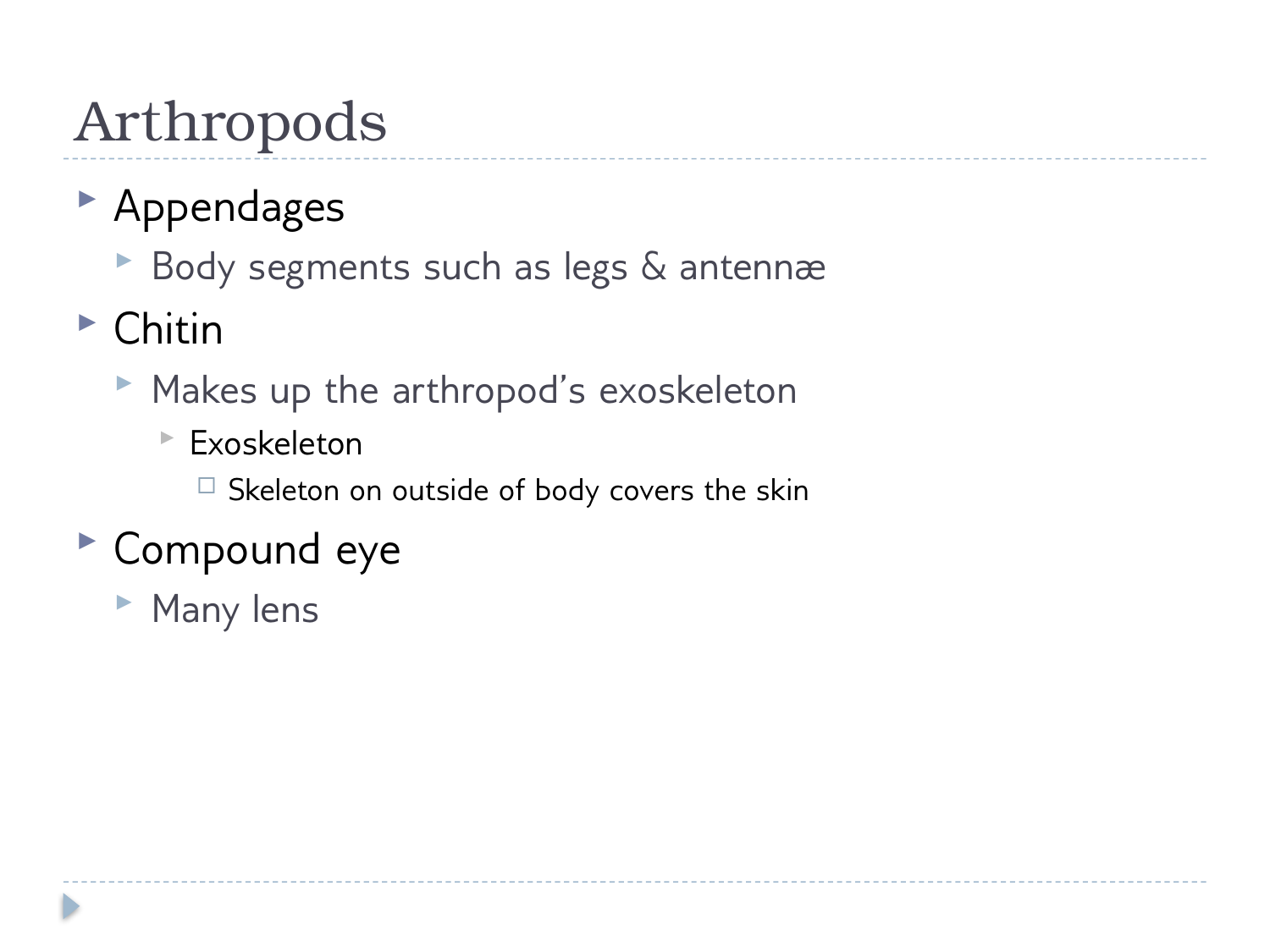

# Arthropods
Appendages
Body segments such as legs & antennae
Chitin
Makes up the arthropod’s exoskeleton
Exoskeleton
Skeleton on outside of body covers the skin
Compound eye
Many lens